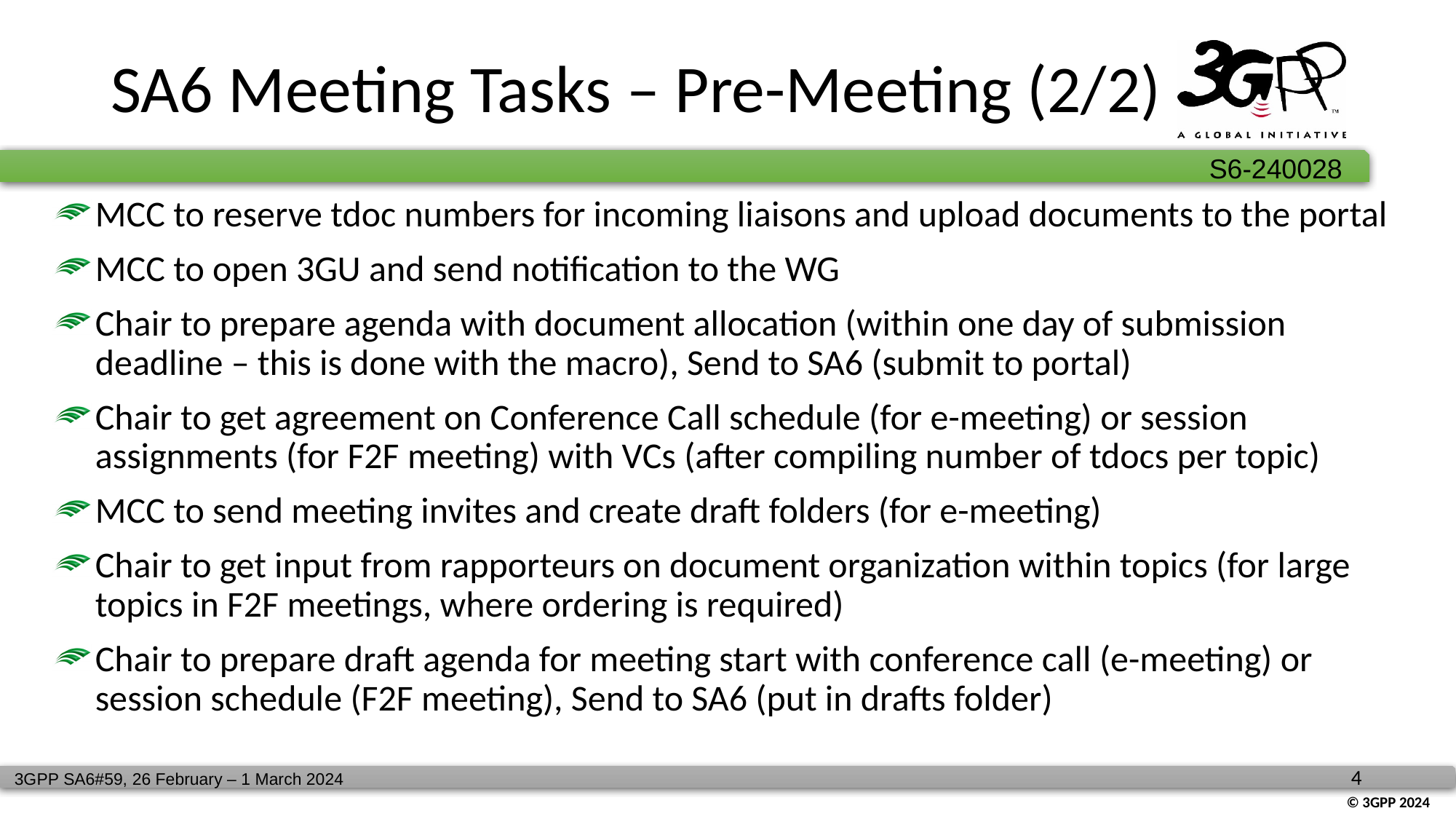

# SA6 Meeting Tasks – Pre-Meeting (2/2)
MCC to reserve tdoc numbers for incoming liaisons and upload documents to the portal
MCC to open 3GU and send notification to the WG
Chair to prepare agenda with document allocation (within one day of submission deadline – this is done with the macro), Send to SA6 (submit to portal)
Chair to get agreement on Conference Call schedule (for e-meeting) or session assignments (for F2F meeting) with VCs (after compiling number of tdocs per topic)
MCC to send meeting invites and create draft folders (for e-meeting)
Chair to get input from rapporteurs on document organization within topics (for large topics in F2F meetings, where ordering is required)
Chair to prepare draft agenda for meeting start with conference call (e-meeting) or session schedule (F2F meeting), Send to SA6 (put in drafts folder)